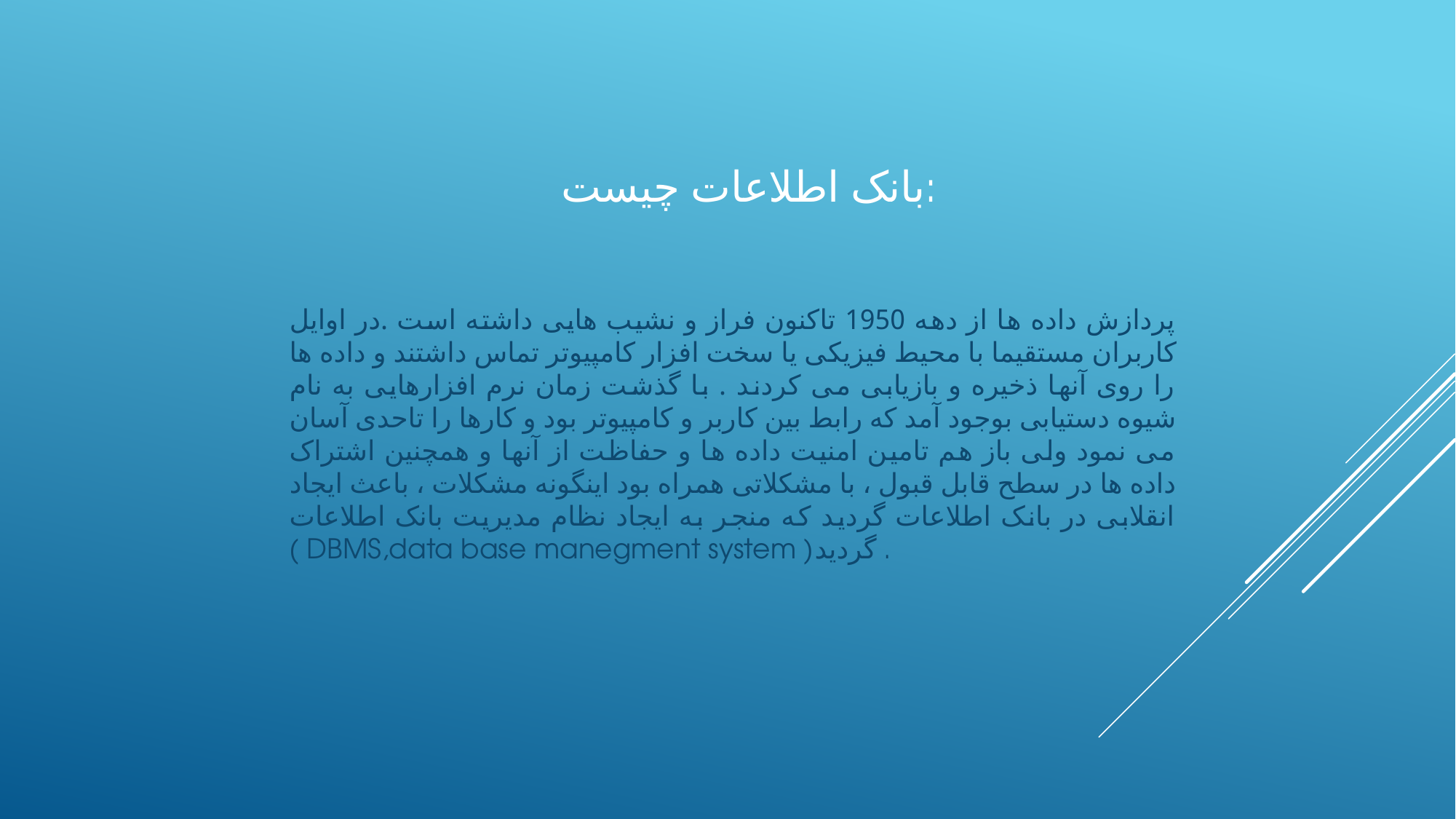

# بانک اطلاعات چیست:
پردازش داده ها از دهه 1950 تاکنون فراز و نشیب هایی داشته است .در اوایل کاربران مستقیما با محیط فیزیکی یا سخت افزار کامپیوتر تماس داشتند و داده ها را روی آنها ذخیره و بازیابی می کردند . با گذشت زمان نرم افزارهایی به نام شیوه دستیابی بوجود آمد که رابط بین کاربر و کامپیوتر بود و کارها را تاحدی آسان می نمود ولی باز هم تامین امنیت داده ها و حفاظت از آنها و همچنین اشتراک داده ها در سطح قابل قبول ، با مشکلاتی همراه بود اینگونه مشکلات ، باعث ایجاد انقلابی در بانک اطلاعات گردید که منجر به ایجاد نظام مدیریت بانک اطلاعات ( DBMS,data base manegment system )گردید .